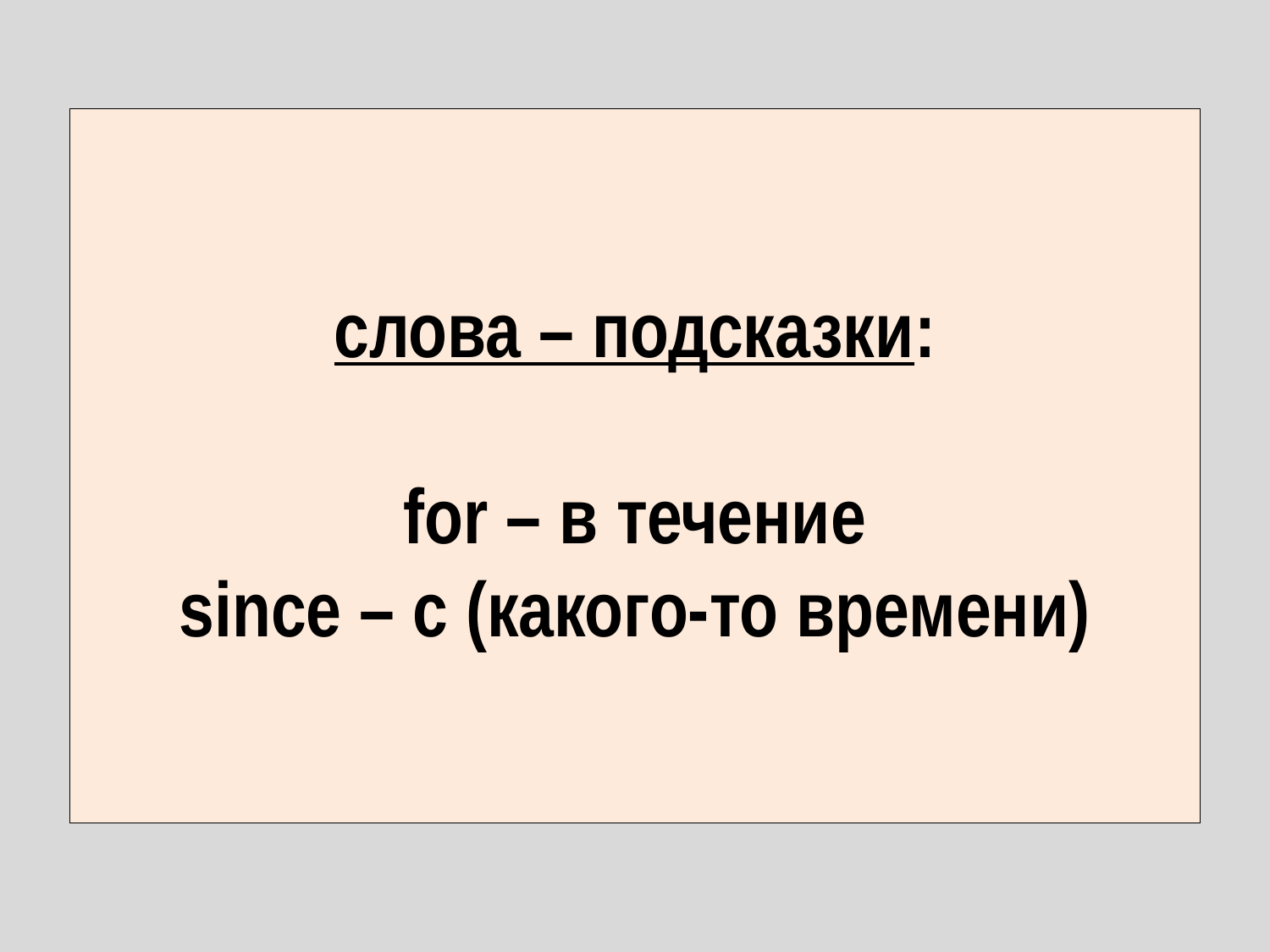

# слова – подсказки: for – в течение since – с (какого-то времени)